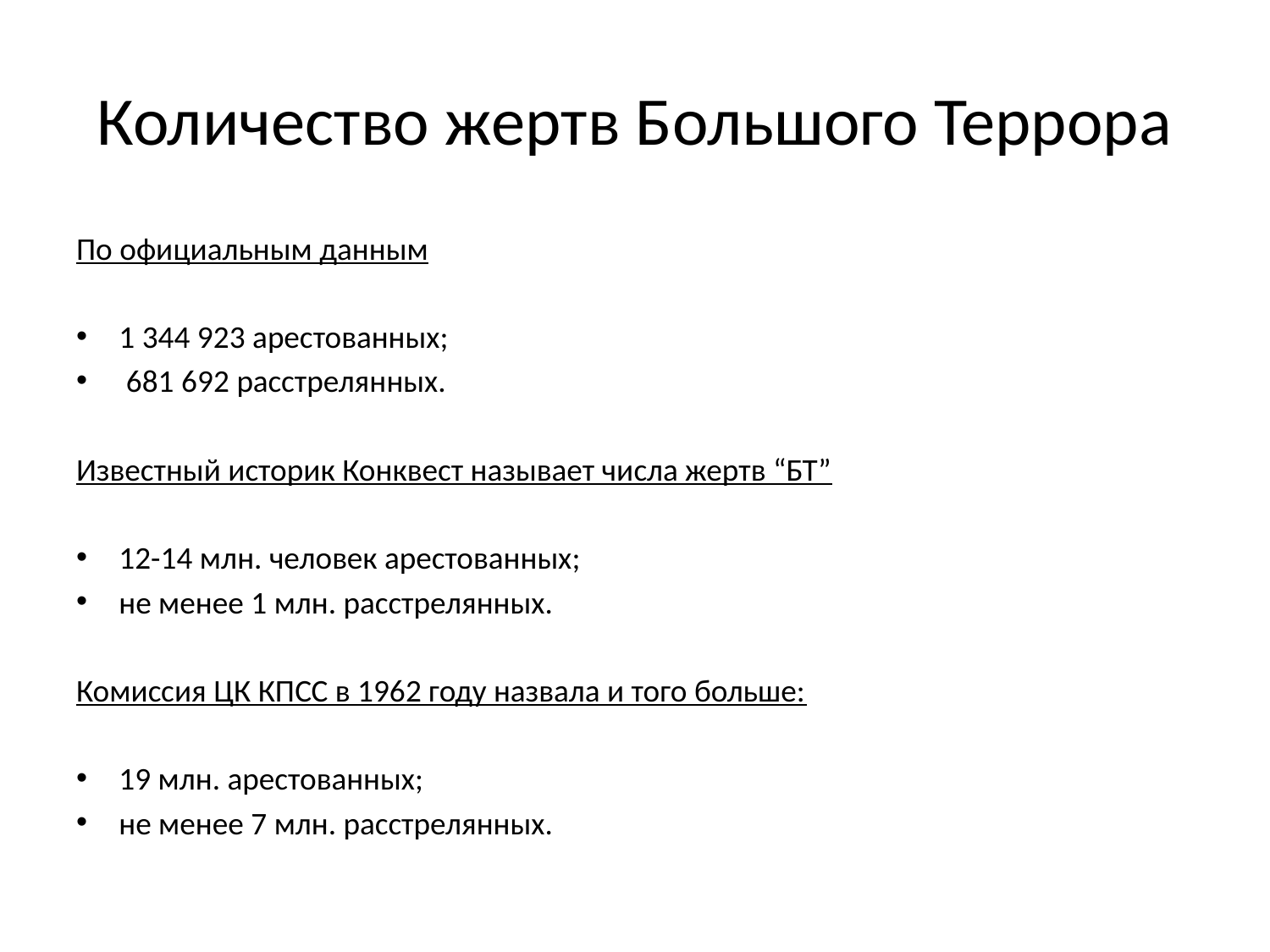

# Количество жертв Большого Террора
По официальным данным

1 344 923 арестованных;
 681 692 расстрелянных.

Известный историк Конквест называет числа жертв “БТ”

12-14 млн. человек арестованных;
не менее 1 млн. расстрелянных.

Комиссия ЦК КПСС в 1962 году назвала и того больше:

19 млн. арестованных;
не менее 7 млн. расстрелянных.